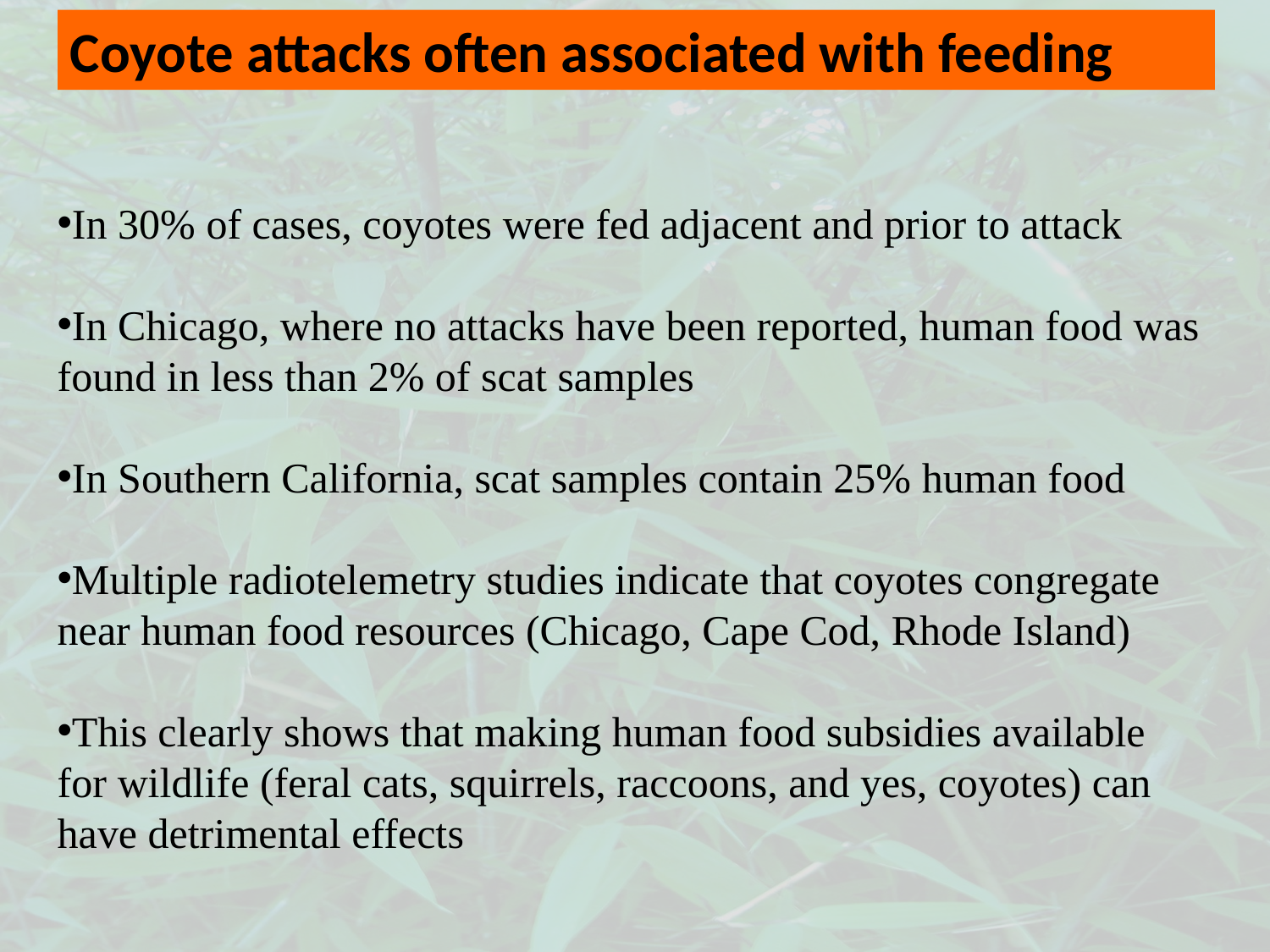

Coyote attacks often associated with feeding
In 30% of cases, coyotes were fed adjacent and prior to attack

In Chicago, where no attacks have been reported, human food was found in less than 2% of scat samples

In Southern California, scat samples contain 25% human food

Multiple radiotelemetry studies indicate that coyotes congregate near human food resources (Chicago, Cape Cod, Rhode Island)

This clearly shows that making human food subsidies available for wildlife (feral cats, squirrels, raccoons, and yes, coyotes) can have detrimental effects